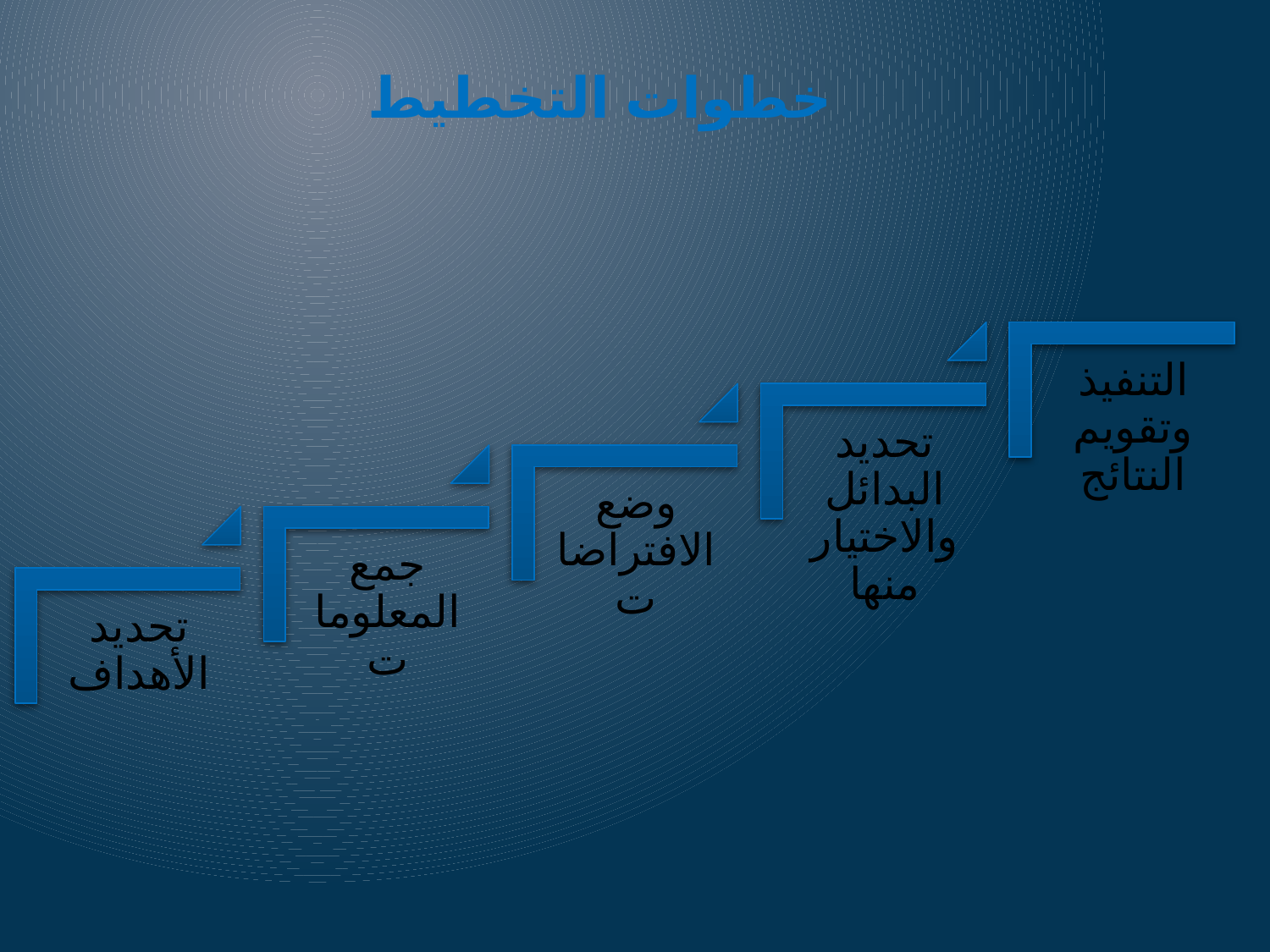

# خطوات التخطيط
تحديد الأهداف
جمع المعلومات
وضع الافتراضات
تحديد البدائل والاختيار منها
التنفيذ وتقويم النتائج